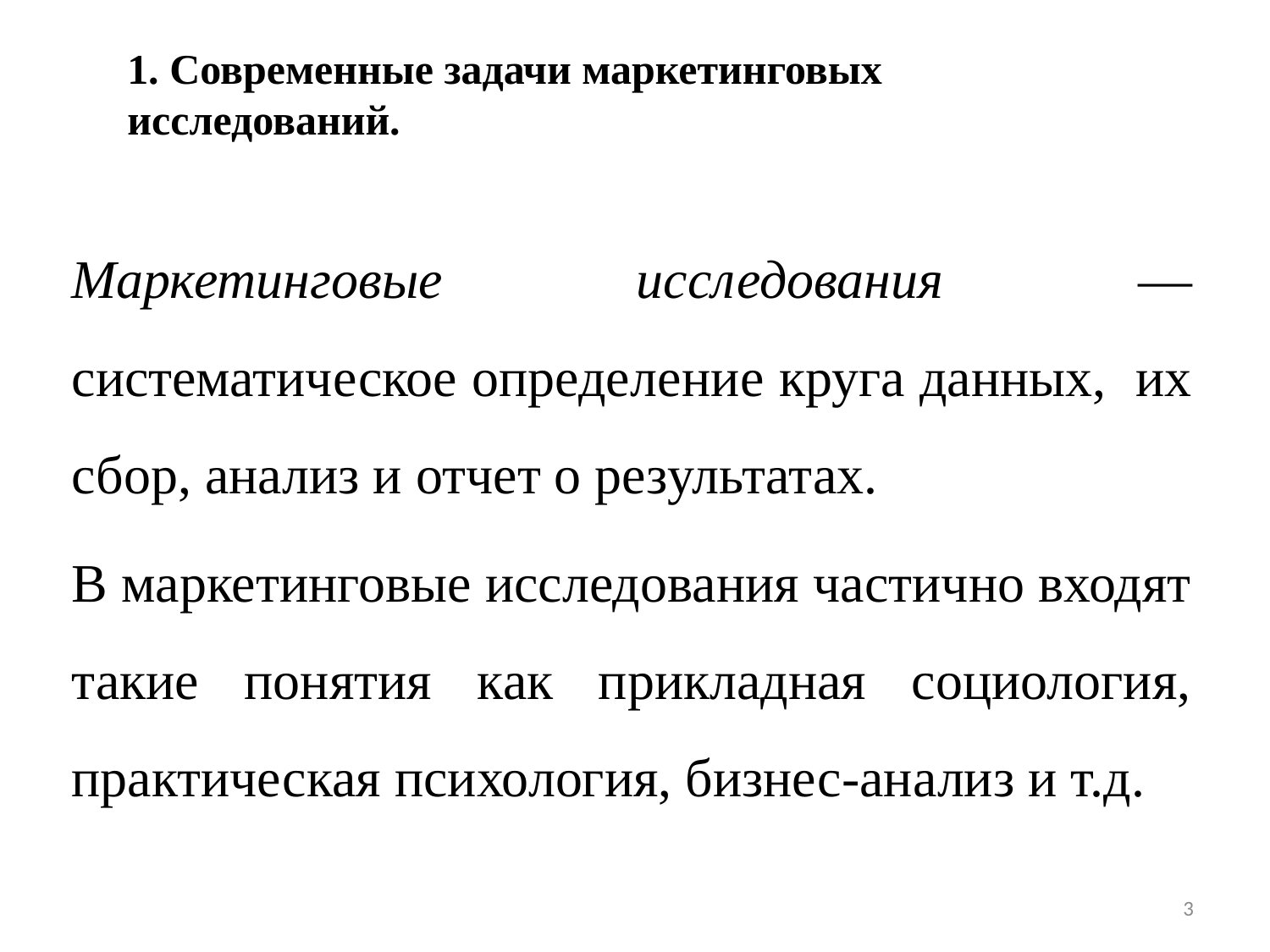

1. Современные задачи маркетинговых исследований.

Маркетинговые исследования ― систематическое определе­ние круга данных,  их сбор, анализ и отчет о результатах.
В маркетинговые исследования частично входят такие понятия как прикладная социология, практическая психология, бизнес-анализ и т.д.

3